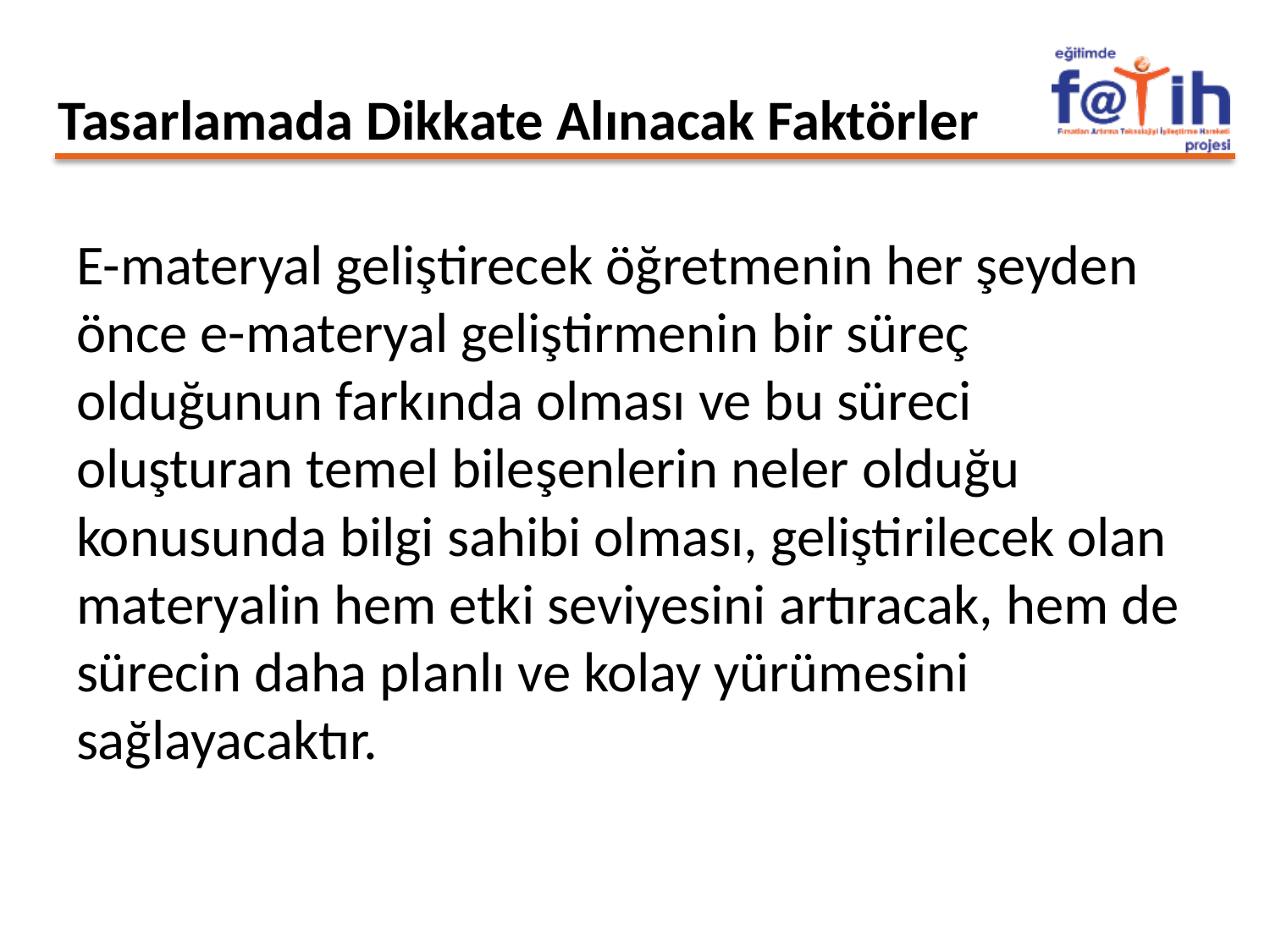

# Tasarlamada Dikkate Alınacak Faktörler
E-materyal geliştirecek öğretmenin her şeyden önce e-materyal geliştirmenin bir süreç olduğunun farkında olması ve bu süreci oluşturan temel bileşenlerin neler olduğu konusunda bilgi sahibi olması, geliştirilecek olan materyalin hem etki seviyesini artıracak, hem de sürecin daha planlı ve kolay yürümesini sağlayacaktır.